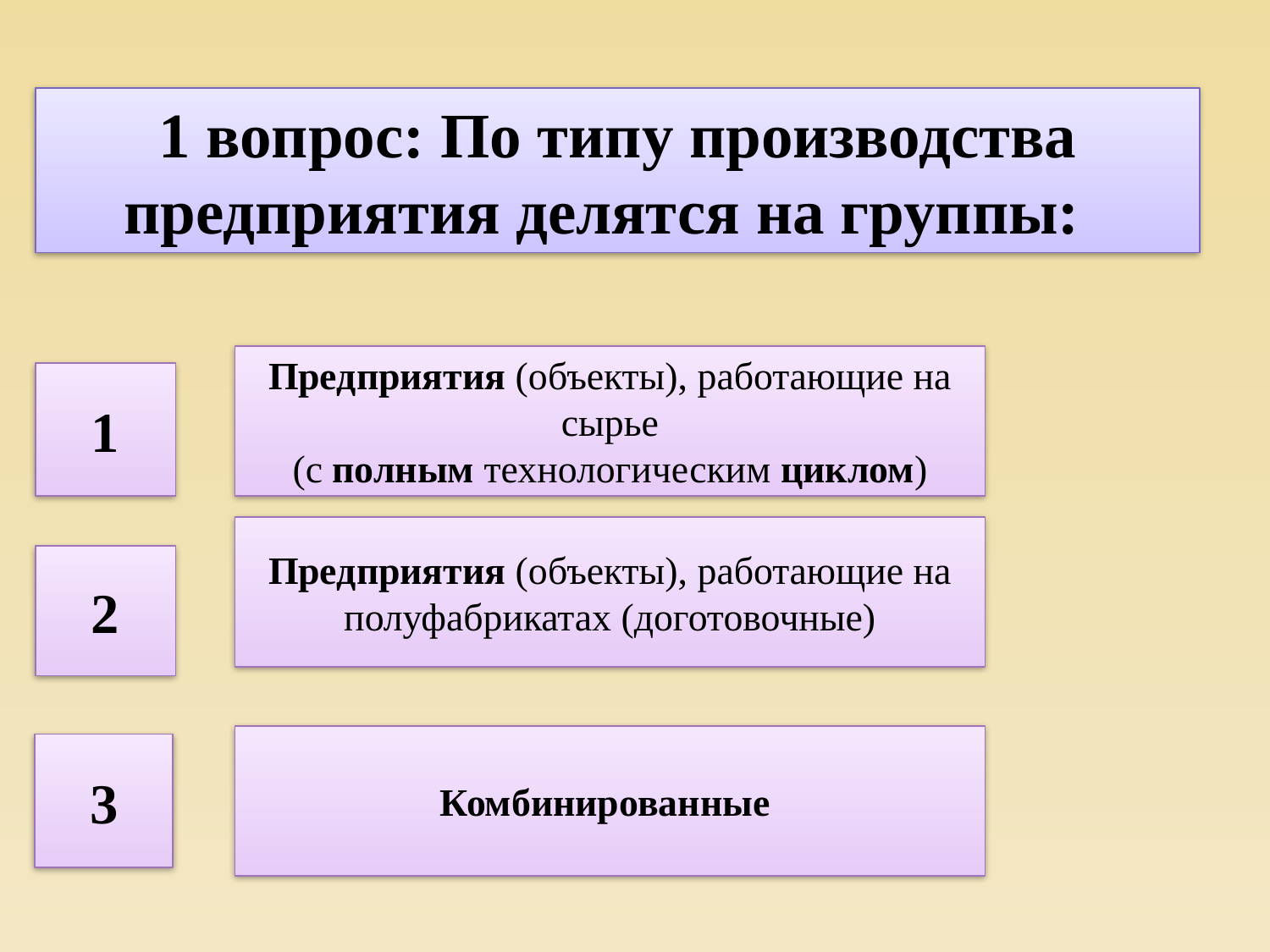

1 вопрос: По типу производства предприятия делятся на группы:
Предприятия (объекты), работающие на сырье (с полным технологическим циклом)
1
2
3
Предприятия (объекты), работающие на полуфабрикатах (доготовочные)
Комбинированные